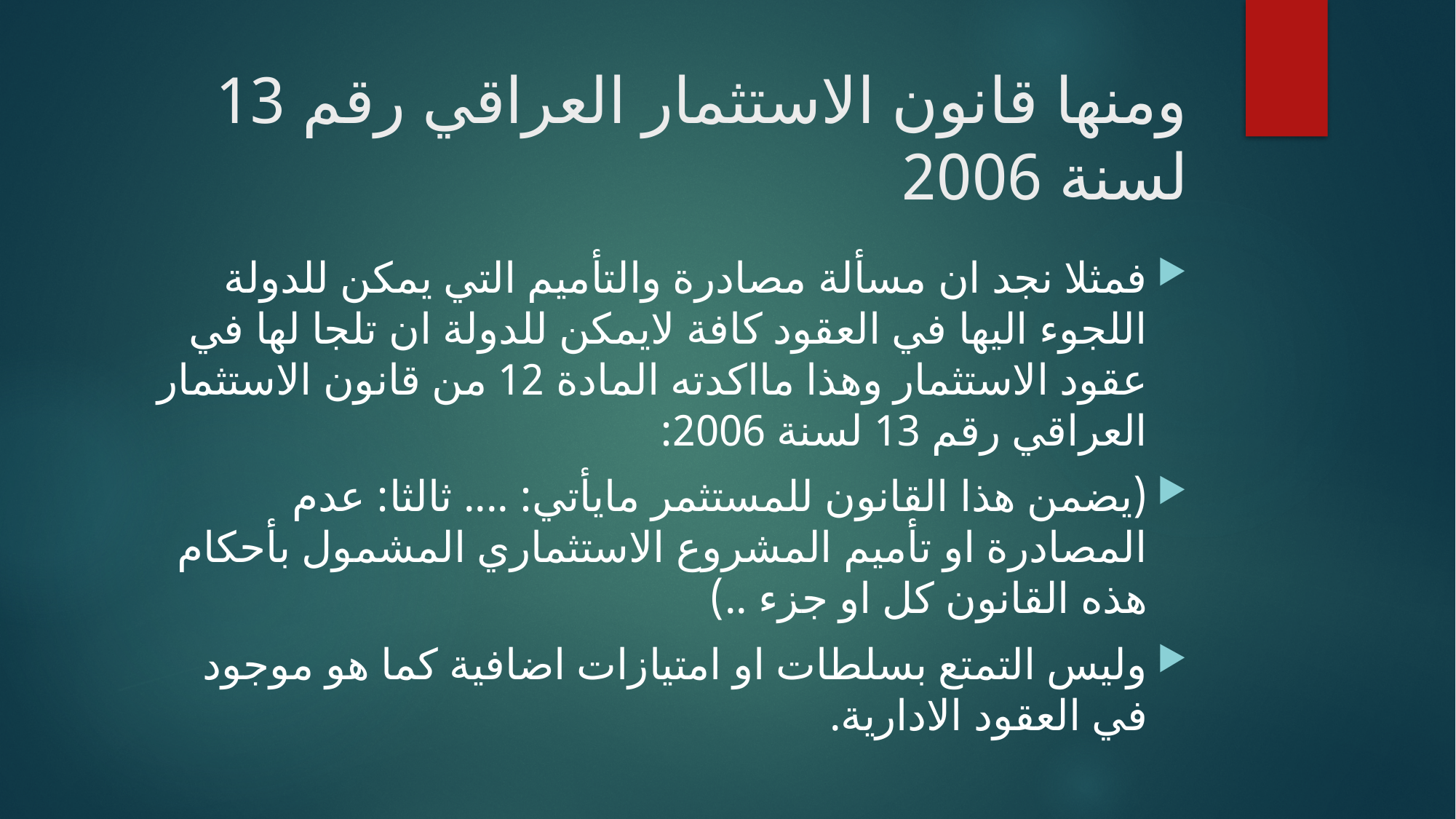

# ومنها قانون الاستثمار العراقي رقم 13 لسنة 2006
فمثلا نجد ان مسألة مصادرة والتأميم التي يمكن للدولة اللجوء اليها في العقود كافة لايمكن للدولة ان تلجا لها في عقود الاستثمار وهذا مااكدته المادة 12 من قانون الاستثمار العراقي رقم 13 لسنة 2006:
(يضمن هذا القانون للمستثمر مايأتي: .... ثالثا: عدم المصادرة او تأميم المشروع الاستثماري المشمول بأحكام هذه القانون كل او جزء ..)
وليس التمتع بسلطات او امتيازات اضافية كما هو موجود في العقود الادارية.